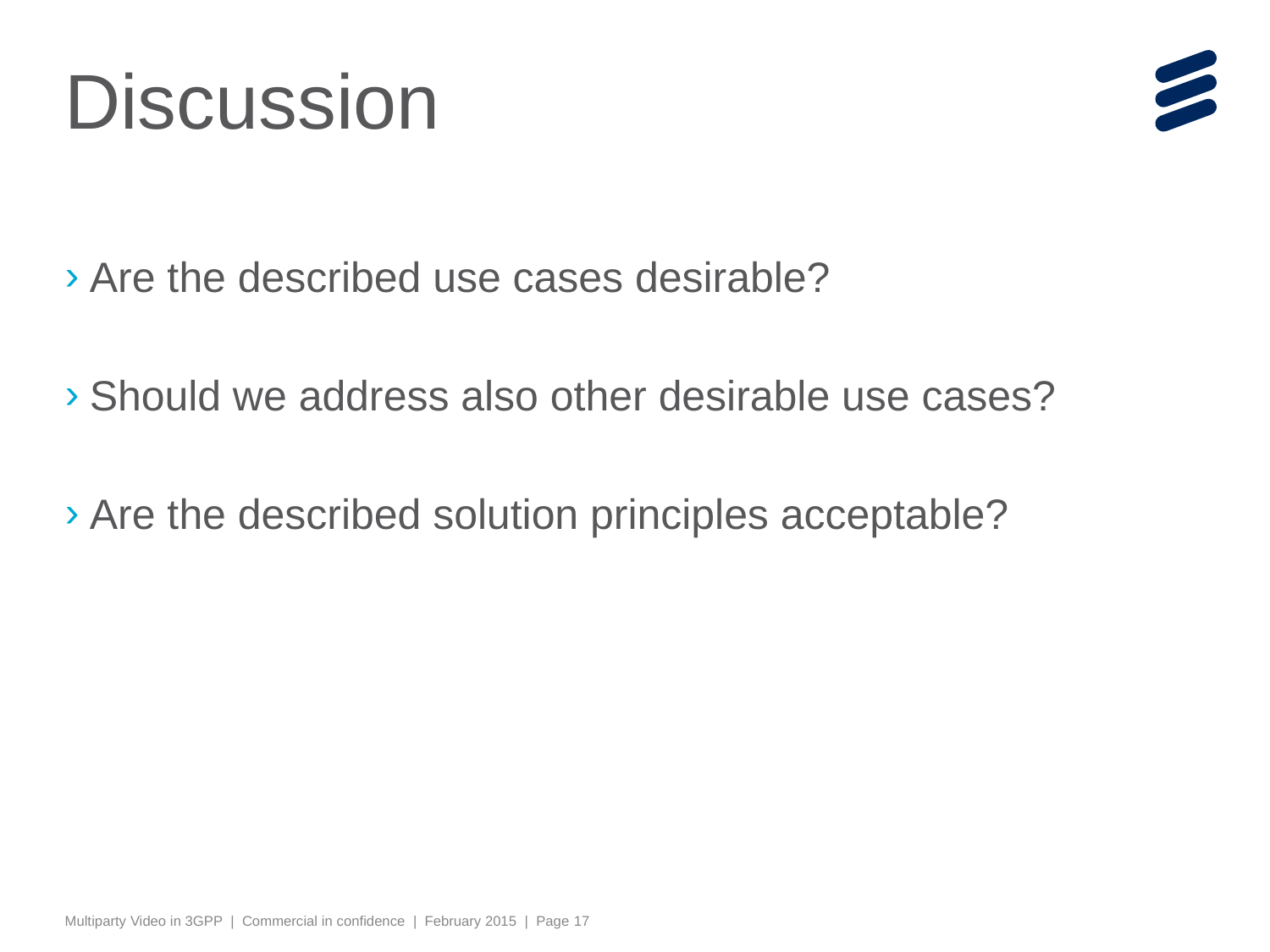

# Discussion
Are the described use cases desirable?

Should we address also other desirable use cases?

Are the described solution principles acceptable?